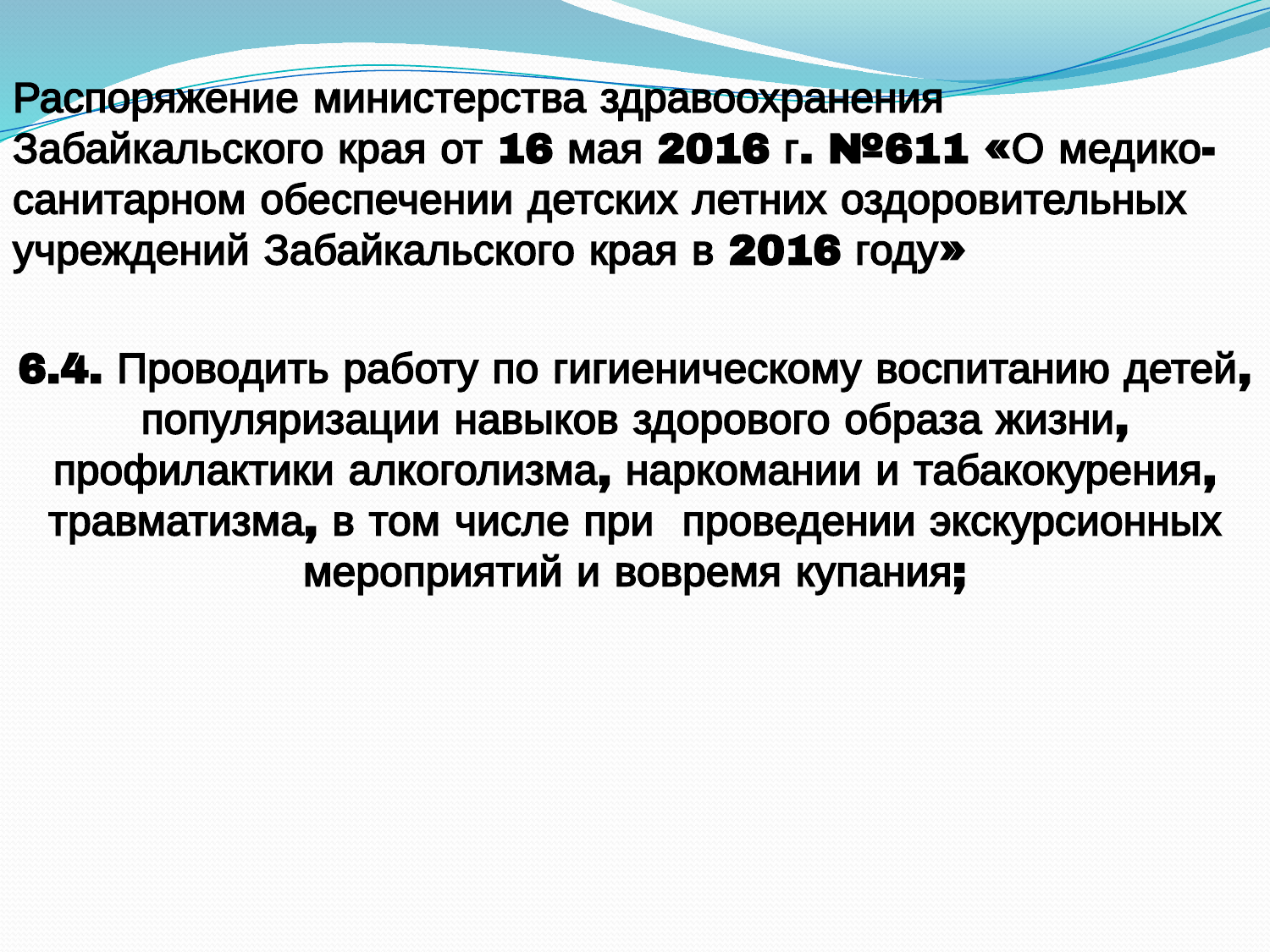

Распоряжение министерства здравоохранения Забайкальского края от 16 мая 2016 г. №611 «О медико-санитарном обеспечении детских летних оздоровительных учреждений Забайкальского края в 2016 году»

6.4. Проводить работу по гигиеническому воспитанию детей, популяризации навыков здорового образа жизни, профилактики алкоголизма, наркомании и табакокурения, травматизма, в том числе при  проведении экскурсионных мероприятий и вовремя купания;
#